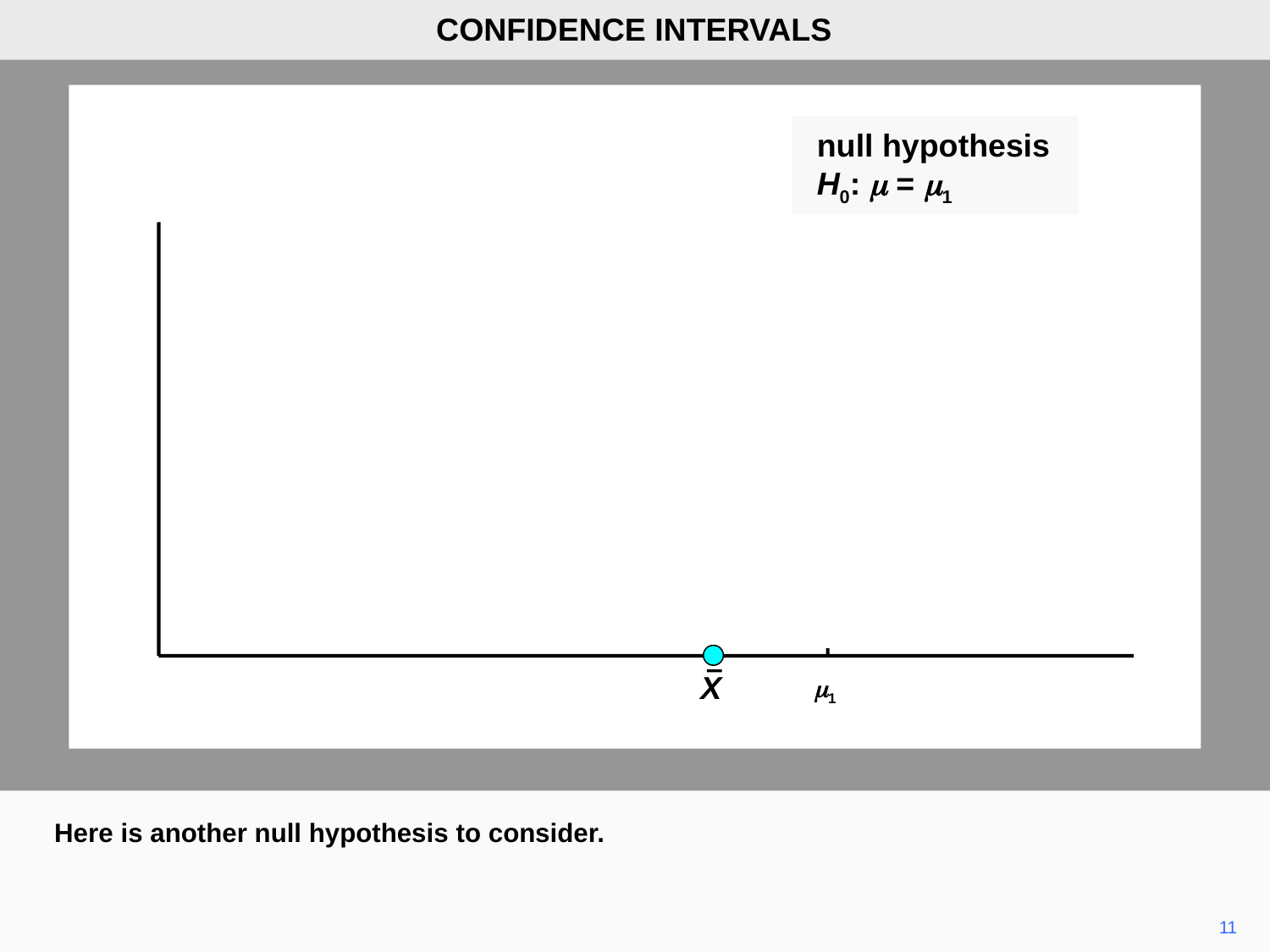

CONFIDENCE INTERVALS

null hypothesis
H0: μ = μ1

X

μ1

Here is another null hypothesis to consider.
11